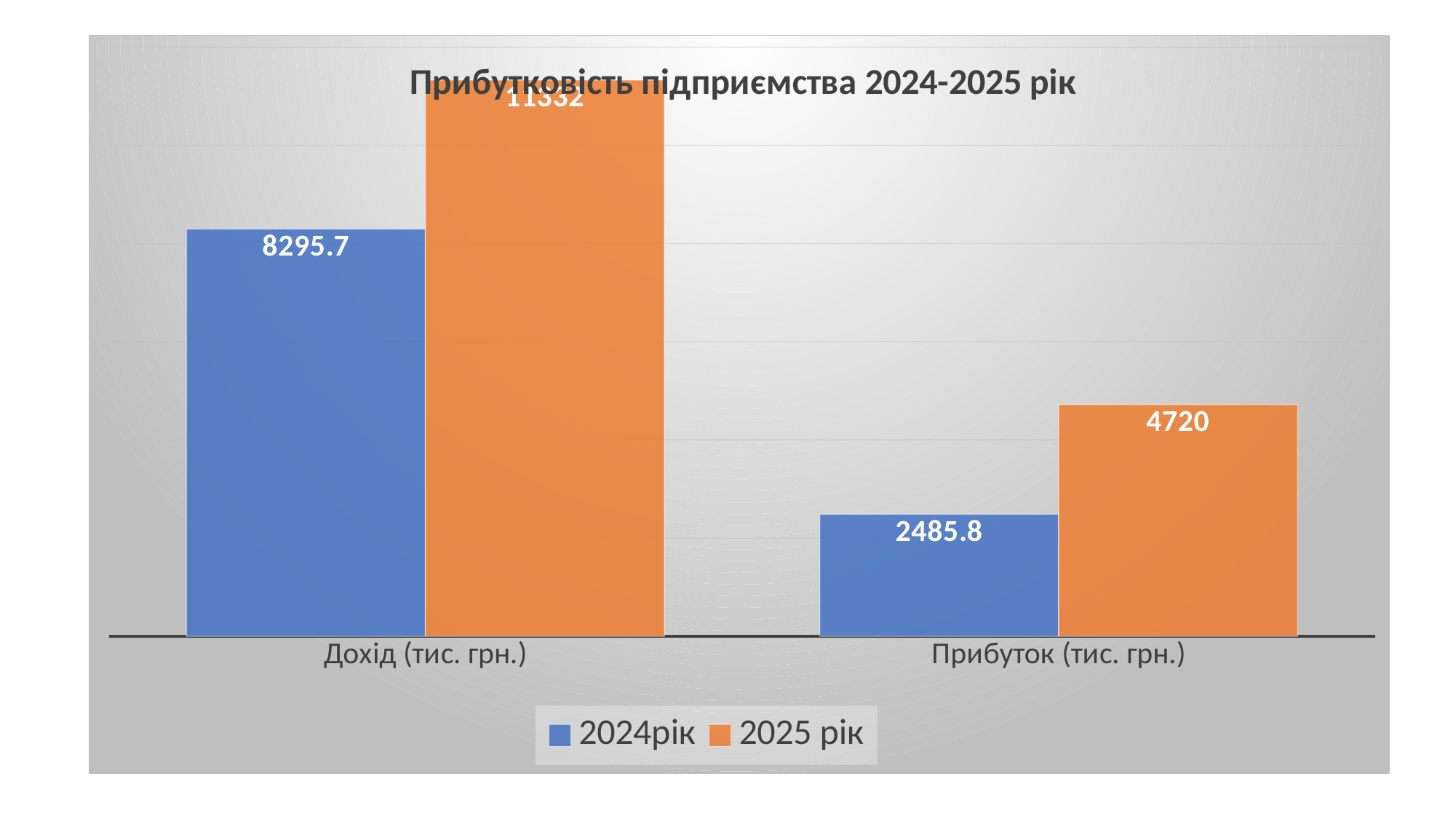

### Chart:  Прибутковість підприємства 2024-2025 рік

| Category | 2024рік | 2025 рік |
|---|---|---|
| Дохід (тис. грн.) | 8295.7 | 11332.0 |
| Прибуток (тис. грн.) | 2485.8 | 4720.0 |